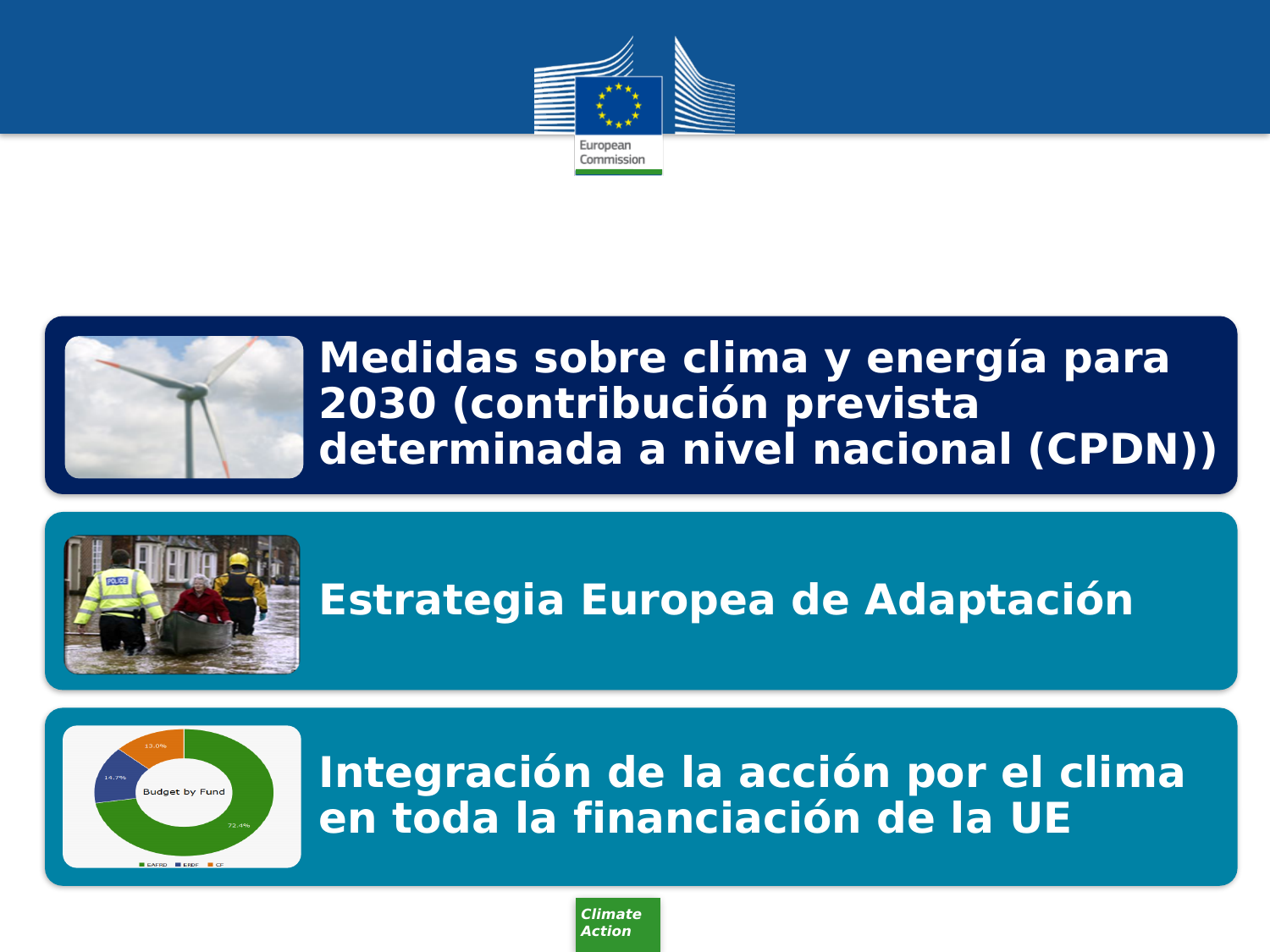

Medidas sobre clima y energía para 2030 (contribución prevista determinada a nivel nacional (CPDN))
Estrategia Europea de Adaptación
Integración de la acción por el clima en toda la financiación de la UE